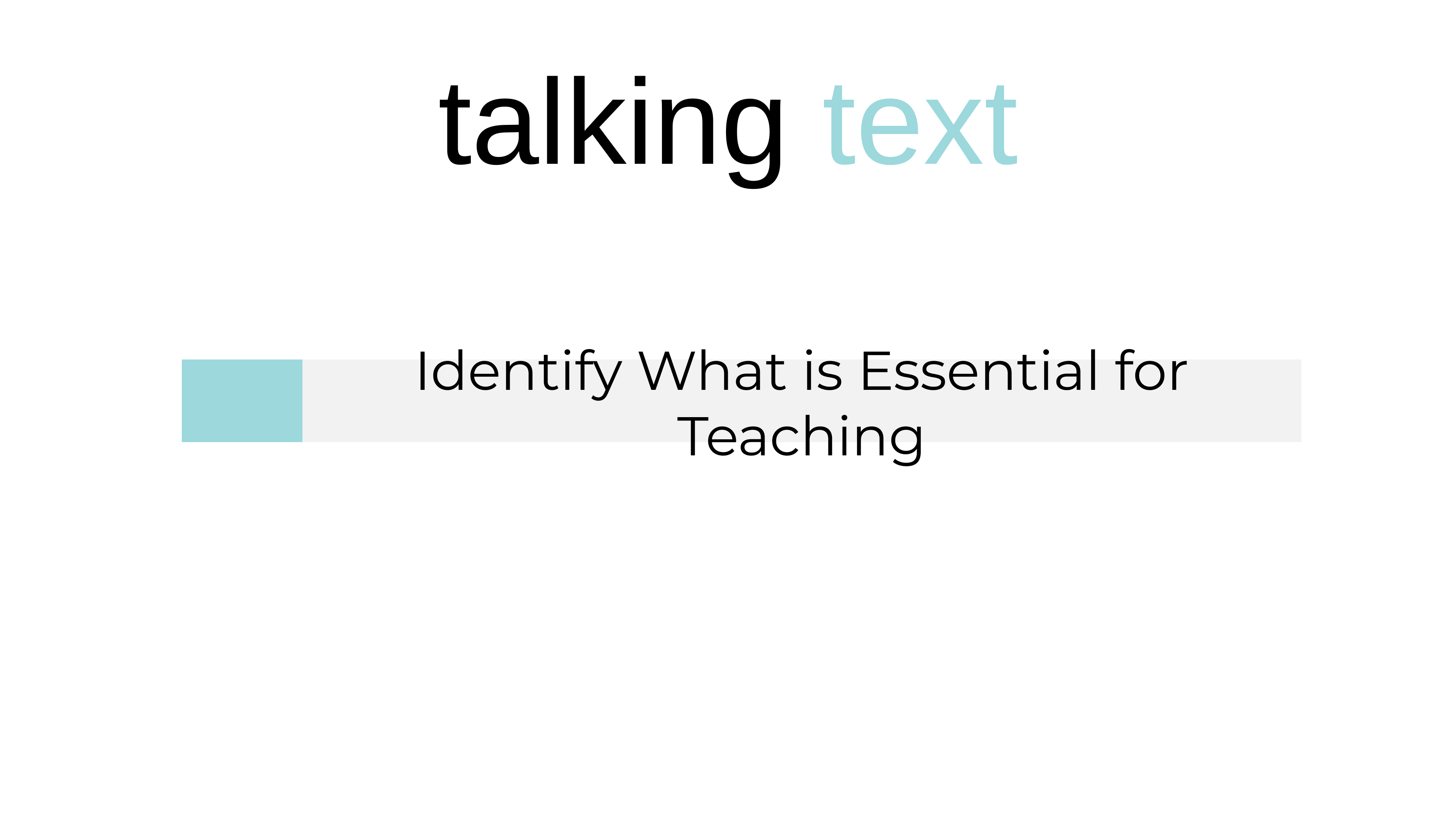

talking text

Identify What is Essential for Teaching